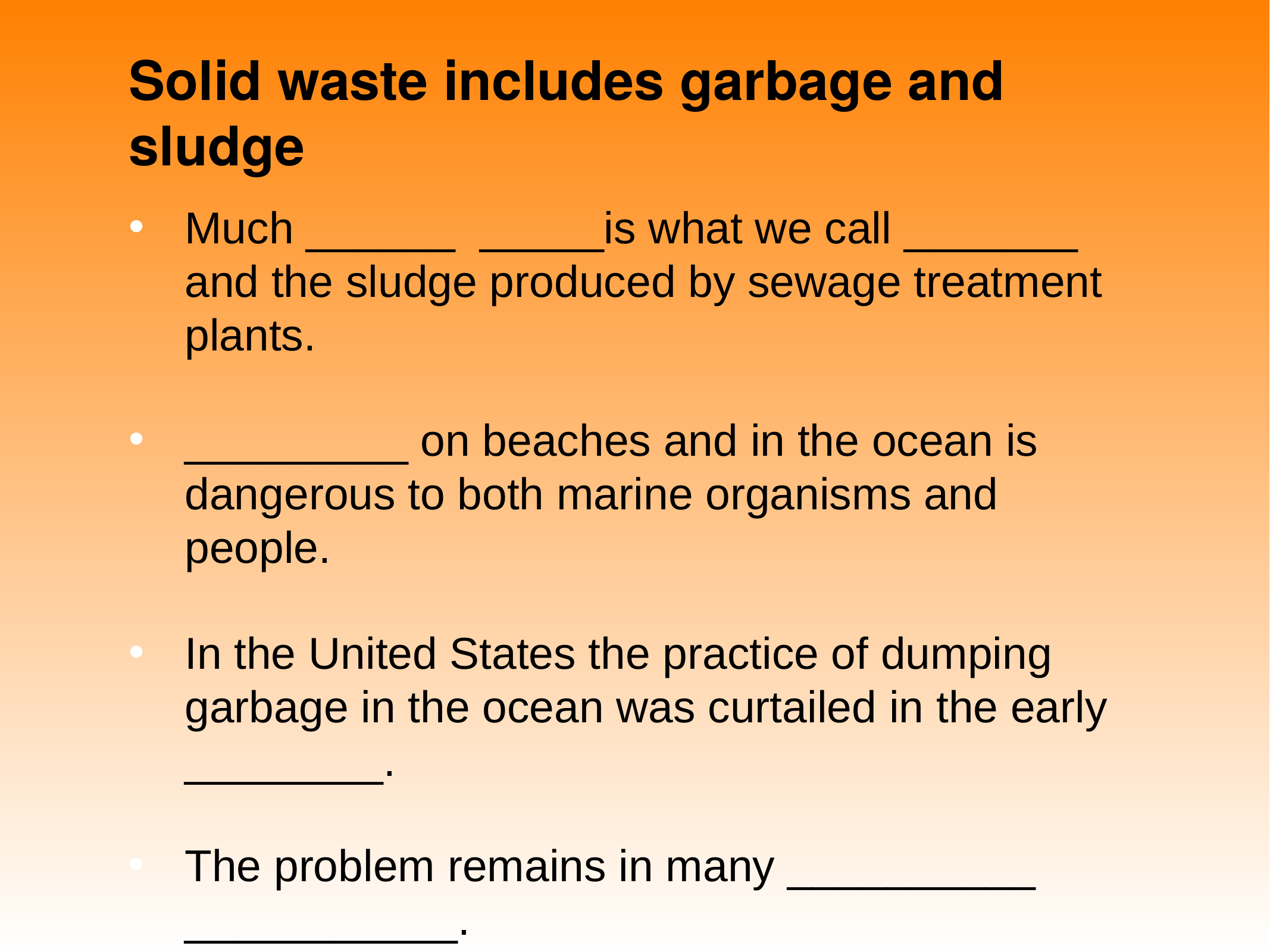

# Solid waste includes garbage and sludge
Much ______  _____is what we call _______ and the sludge produced by sewage treatment plants.
_________ on beaches and in the ocean is dangerous to both marine organisms and people.
In the United States the practice of dumping garbage in the ocean was curtailed in the early ________.
The problem remains in many __________ ___________.